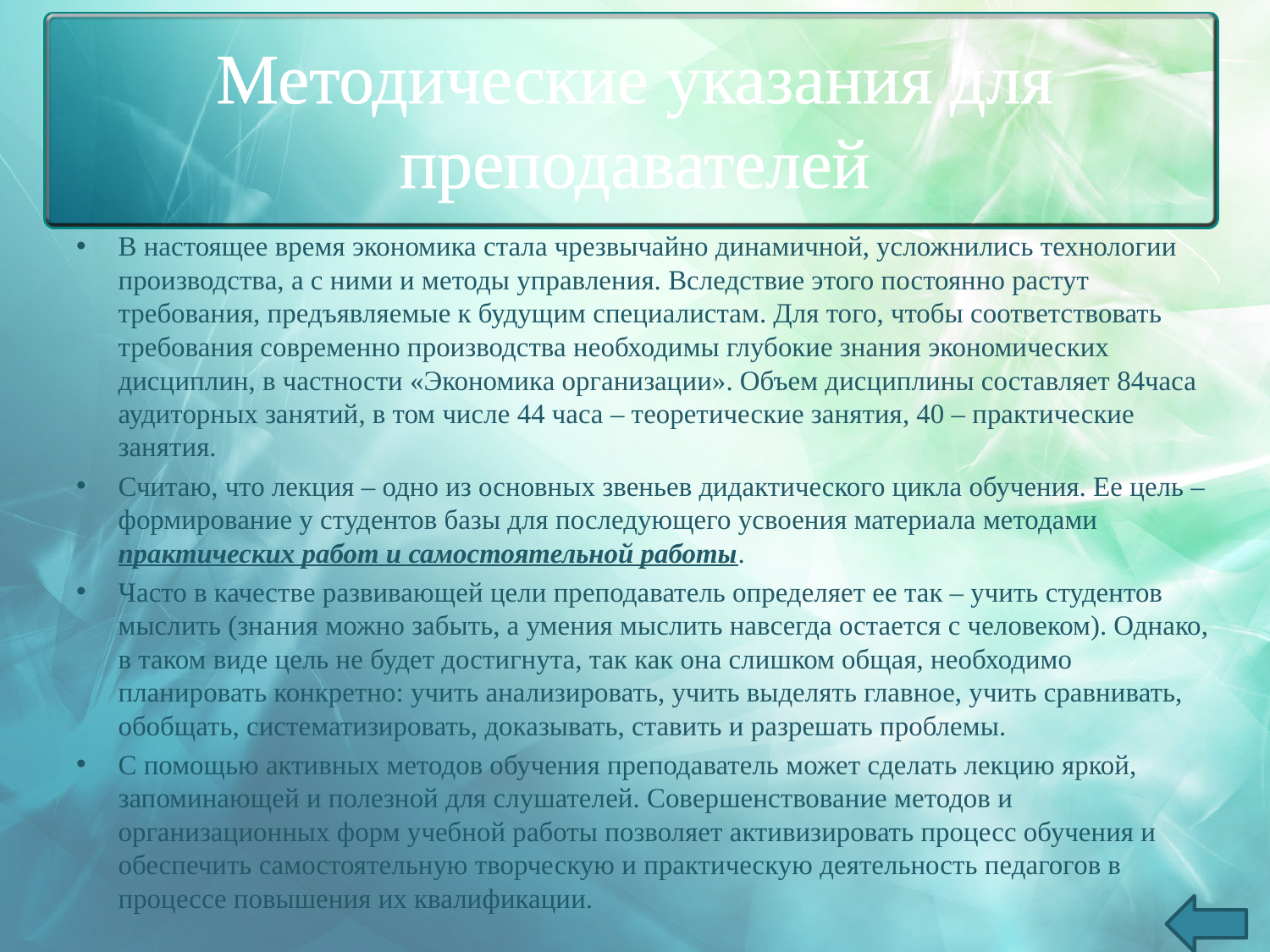

# Методические указания для преподавателей
В настоящее время экономика стала чрезвычайно динамичной, усложнились технологии производства, а с ними и методы управления. Вследствие этого постоянно растут требования, предъявляемые к будущим специалистам. Для того, чтобы соответствовать требования современно производства необходимы глубокие знания экономических дисциплин, в частности «Экономика организации». Объем дисциплины составляет 84часа  аудиторных занятий, в том числе 44 часа – теоретические занятия, 40 – практические занятия.
Считаю, что лекция – одно из основных звеньев дидактического цикла обучения. Ее цель – формирование у студентов базы для последующего усвоения материала методами практических работ и самостоятельной работы.
Часто в качестве развивающей цели преподаватель определяет ее так – учить студентов мыслить (знания можно забыть, а умения мыслить навсегда остается с человеком). Однако, в таком виде цель не будет достигнута, так как она слишком общая, необходимо планировать конкретно: учить анализировать, учить выделять главное, учить сравнивать, обобщать, систематизировать, доказывать, ставить и разрешать проблемы.
С помощью активных методов обучения преподаватель может сделать лекцию яркой, запоминающей и полезной для слушателей. Совершенствование методов и организационных форм учебной работы позволяет активизировать процесс обучения и обеспечить самостоятельную творческую и практическую деятельность педагогов в процессе повышения их квалификации.